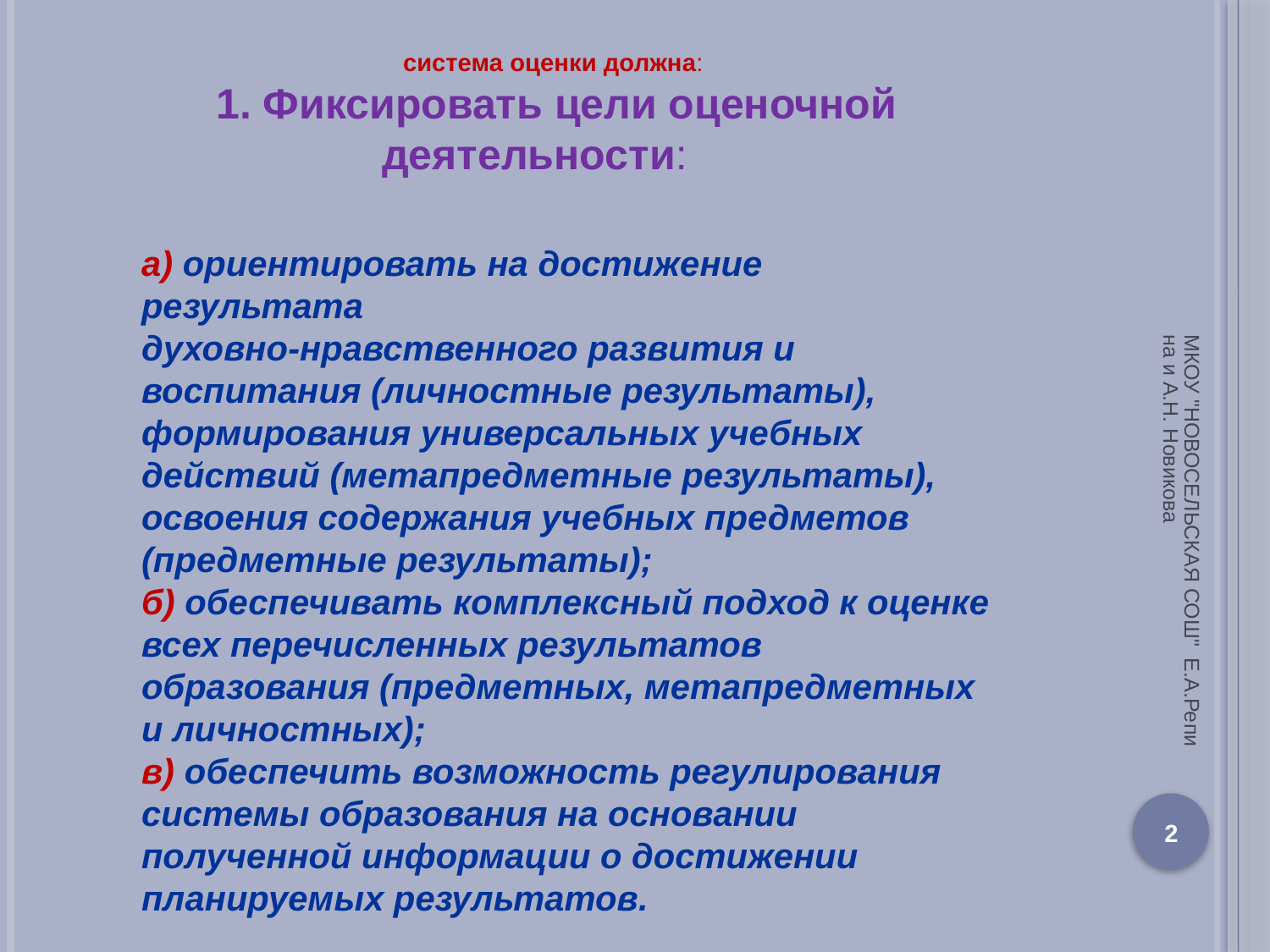

система оценки должна:
1. Фиксировать цели оценочной деятельности:

а) ориентировать на достижение результата
духовно-нравственного развития и воспитания (личностные результаты),
формирования универсальных учебных действий (метапредметные результаты),
освоения содержания учебных предметов (предметные результаты);
б) обеспечивать комплексный подход к оценке всех перечисленных результатов образования (предметных, метапредметных и личностных);
в) обеспечить возможность регулирования системы образования на основании полученной информации о достижении планируемых результатов.
МКОУ "НОВОСЕЛЬСКАЯ СОШ"  Е.А.Репина и А.Н. Новикова
2